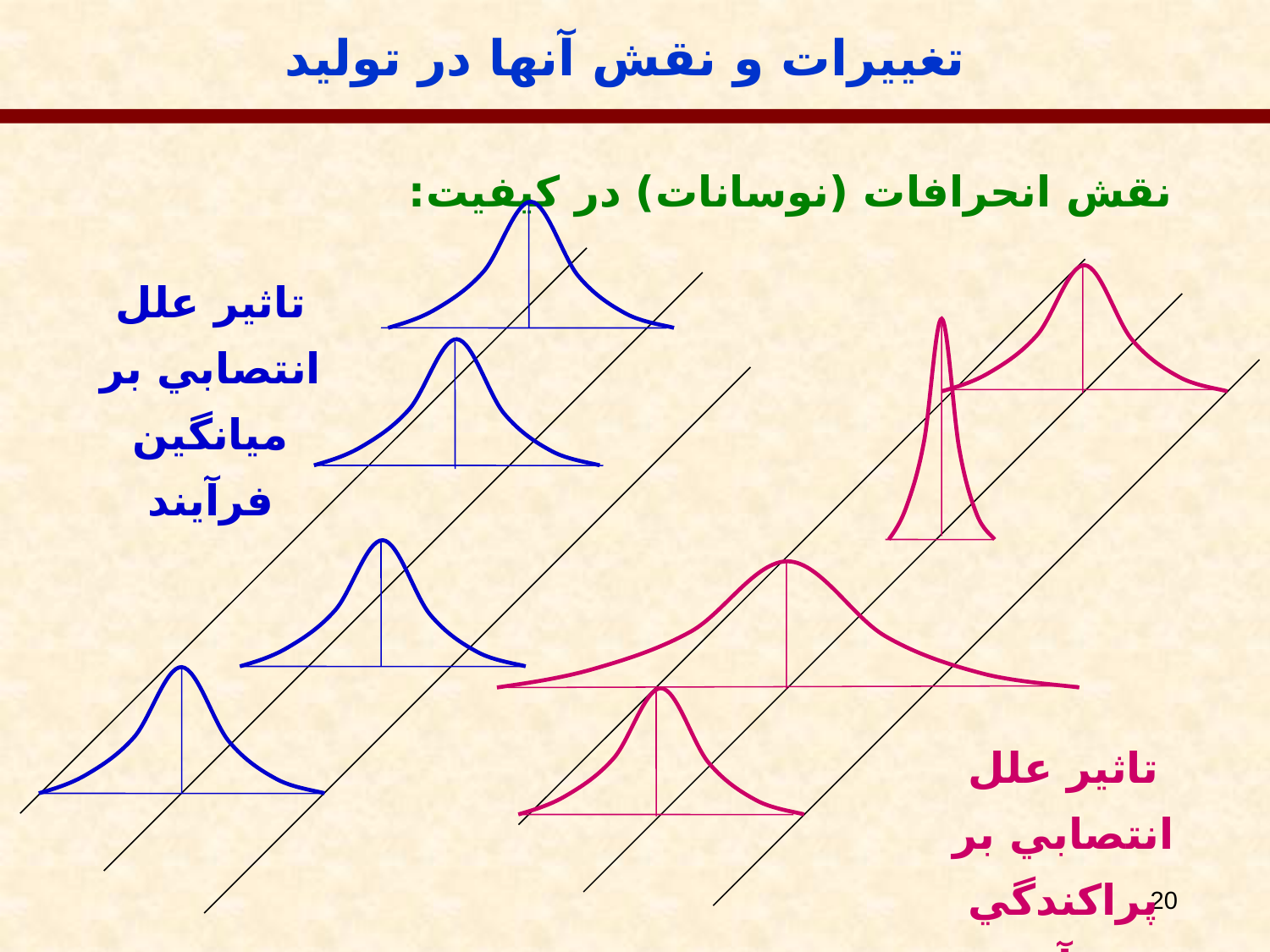

تغییرات و نقش آنها در تولید

نقش انحرافات (نوسانات) در کیفیت:

تاثير علل انتصابي بر ميانگين فرآيند

تاثير علل انتصابي بر پراكندگي فرآيند

20